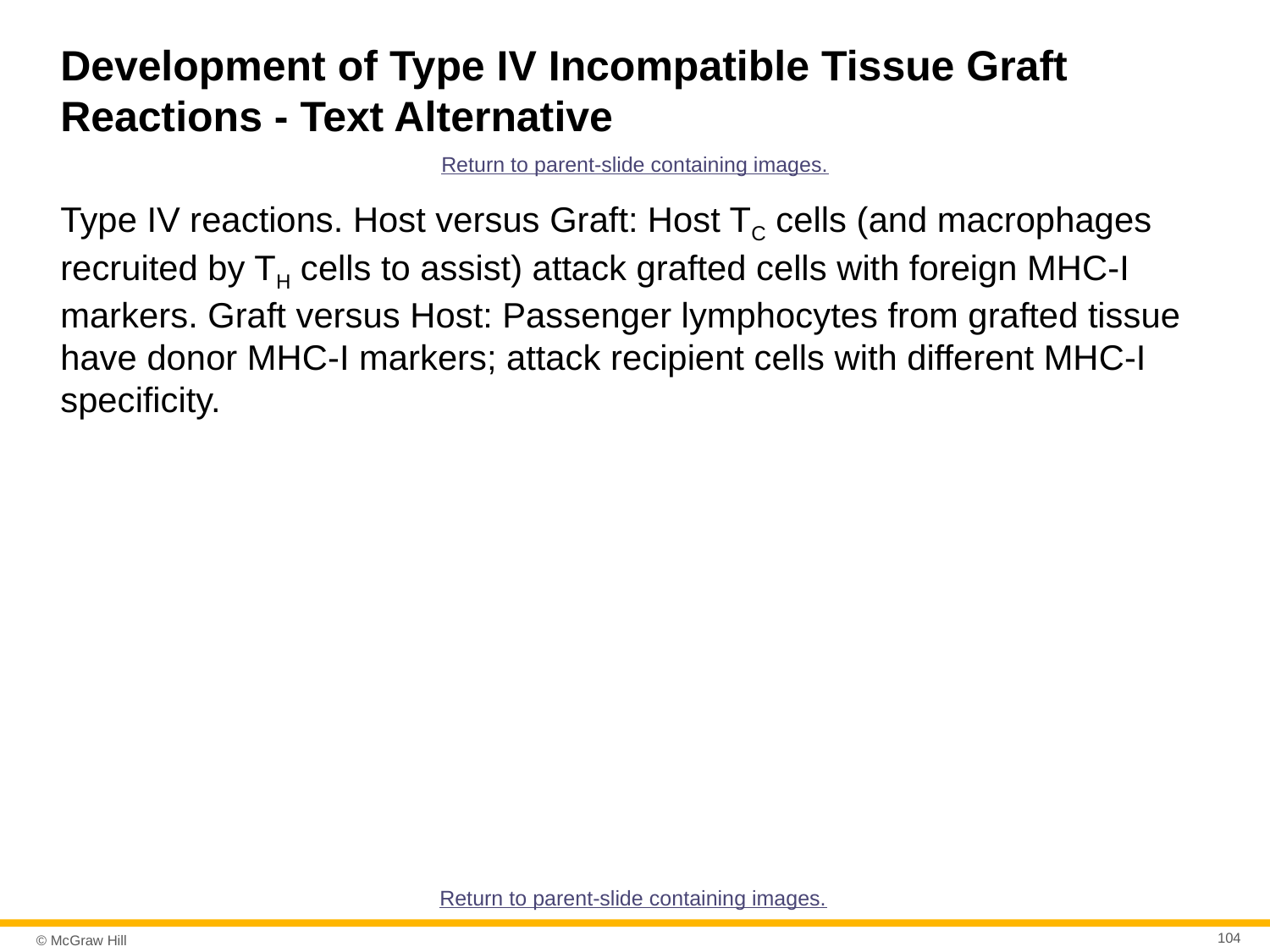

# Development of Type IV Incompatible Tissue Graft Reactions - Text Alternative
Return to parent-slide containing images.
Type IV reactions. Host versus Graft: Host TC cells (and macrophages recruited by TH cells to assist) attack grafted cells with foreign MHC-I markers. Graft versus Host: Passenger lymphocytes from grafted tissue have donor MHC-I markers; attack recipient cells with different MHC-I specificity.
Return to parent-slide containing images.